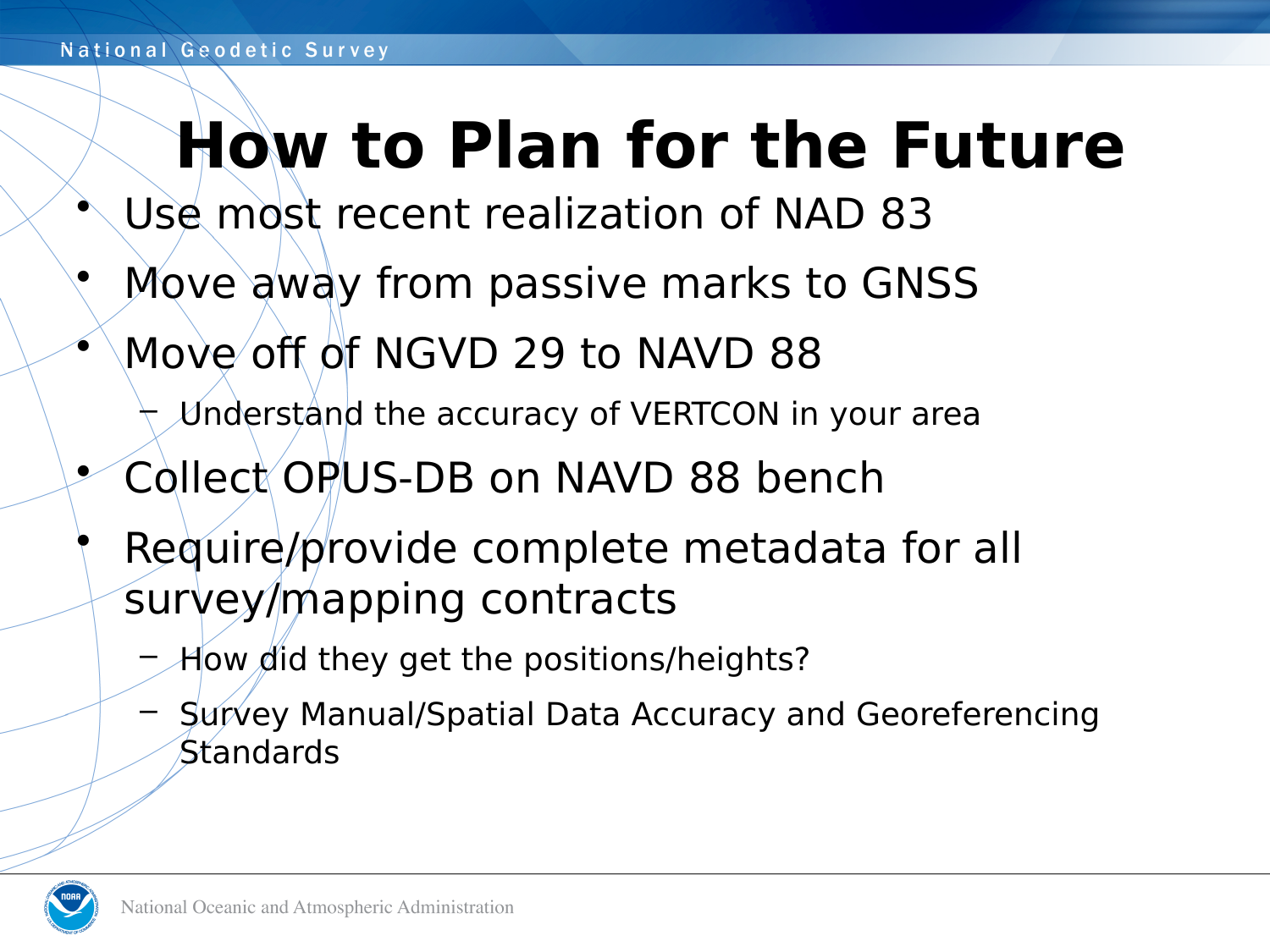

# How to Plan for the Future
Use most recent realization of NAD 83
Move away from passive marks to GNSS
Move off of NGVD 29 to NAVD 88
Understand the accuracy of VERTCON in your area
Collect OPUS-DB on NAVD 88 bench
Require/provide complete metadata for all survey/mapping contracts
How did they get the positions/heights?
Survey Manual/Spatial Data Accuracy and Georeferencing Standards